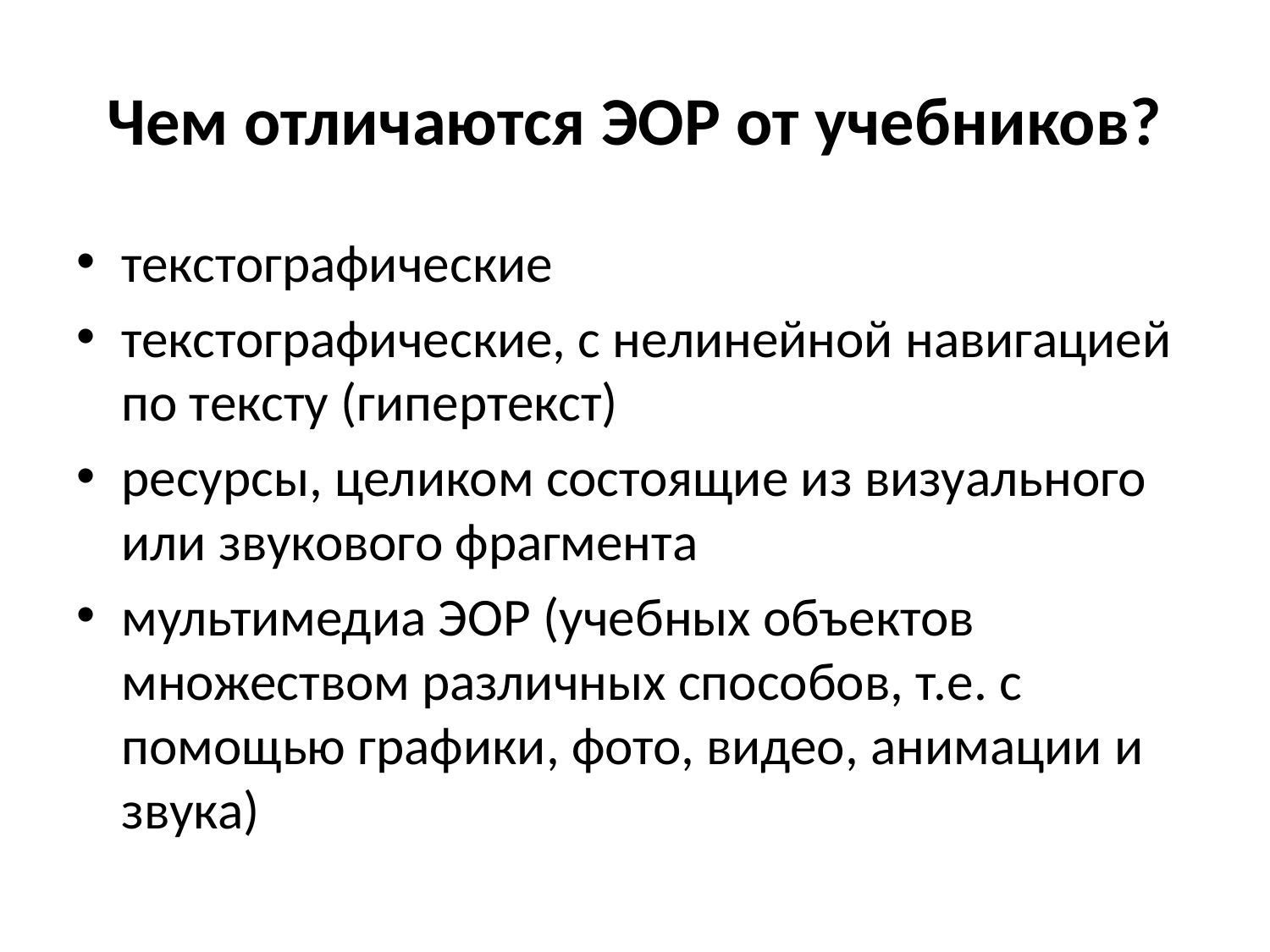

# Чем отличаются ЭОР от учебников?
текстографические
текстографические, с нелинейной навигацией по тексту (гипертекст)
ресурсы, целиком состоящие из визуального или звукового фрагмента
мультимедиа ЭОР (учебных объектов множеством различных способов, т.е. с помощью графики, фото, видео, анимации и звука)